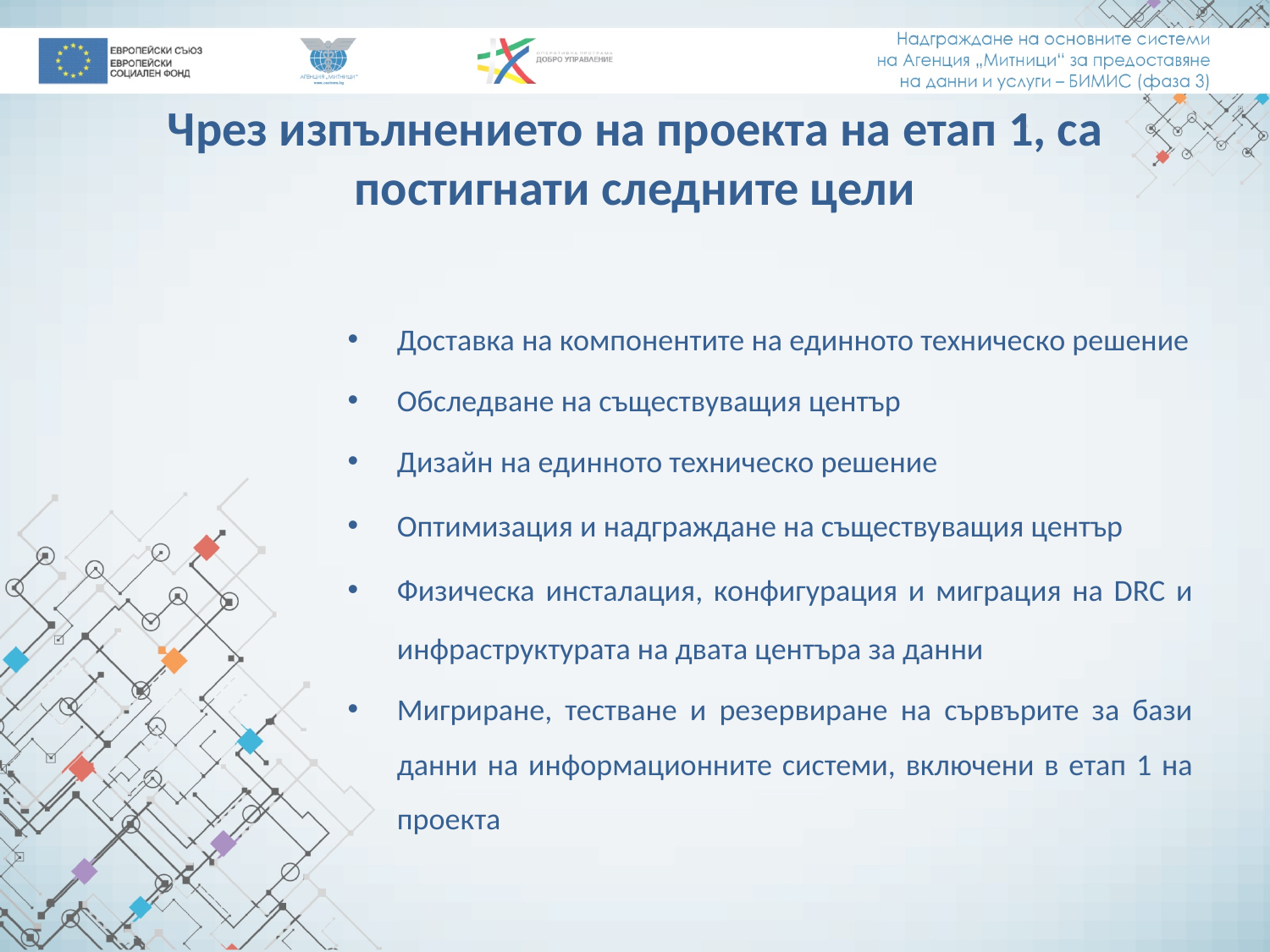

# Чрез изпълнението на проекта на етап 1, са постигнати следните цели
Доставка на компонентите на единното техническо решение
Обследване на съществуващия център
Дизайн на единното техническо решение
Оптимизация и надграждане на съществуващия център
Физическа инсталация, конфигурация и миграция на DRC и инфраструктурата на двата центъра за данни
Мигриране, тестване и резервиране на сървърите за бази данни на информационните системи, включени в етап 1 на проекта